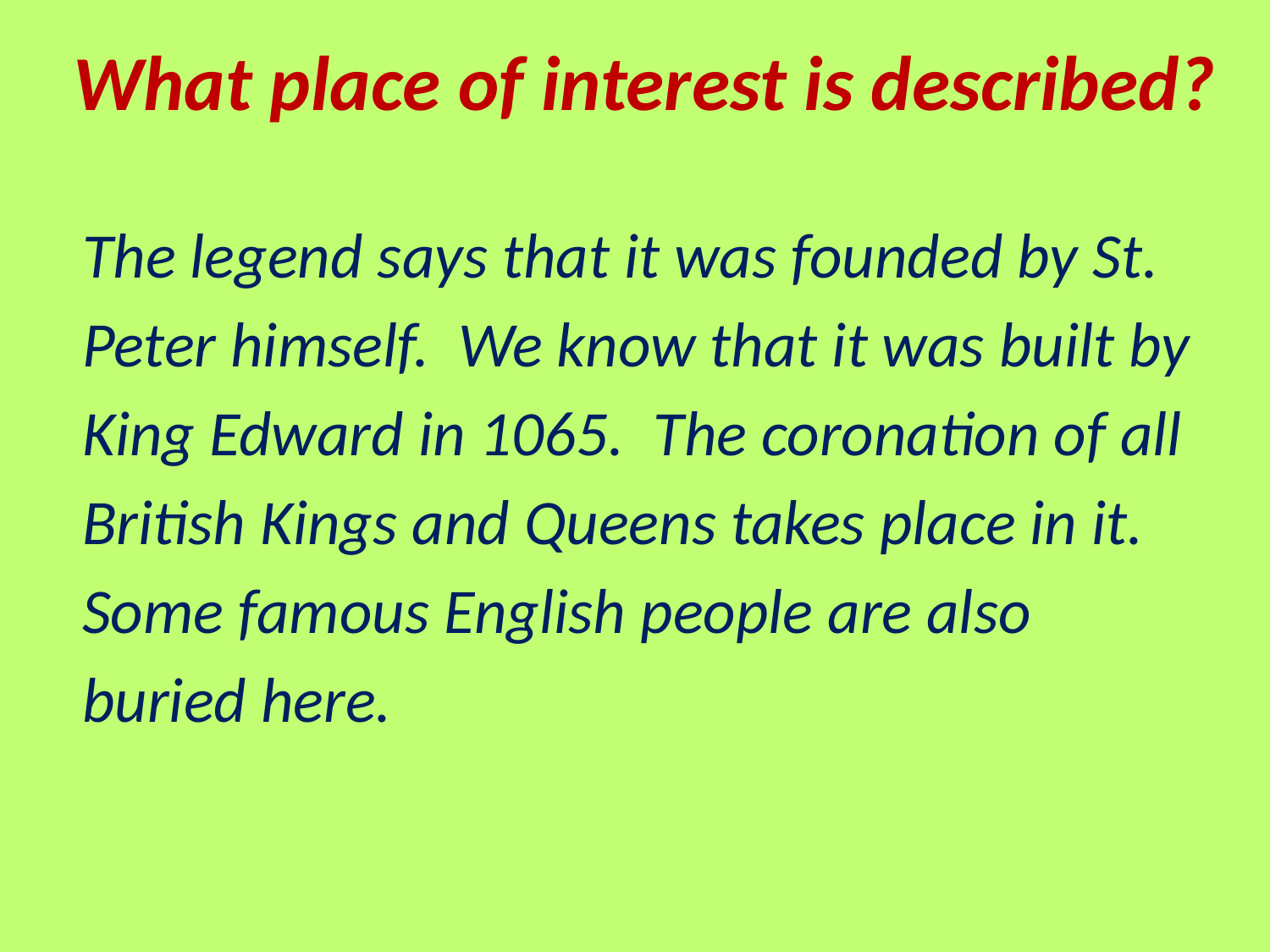

# What place of interest is described?
The legend says that it was founded by St.
Peter himself.  We know that it was built by
King Edward in 1065.  The coronation of all
British Kings and Queens takes place in it.
Some famous English people are also
buried here.